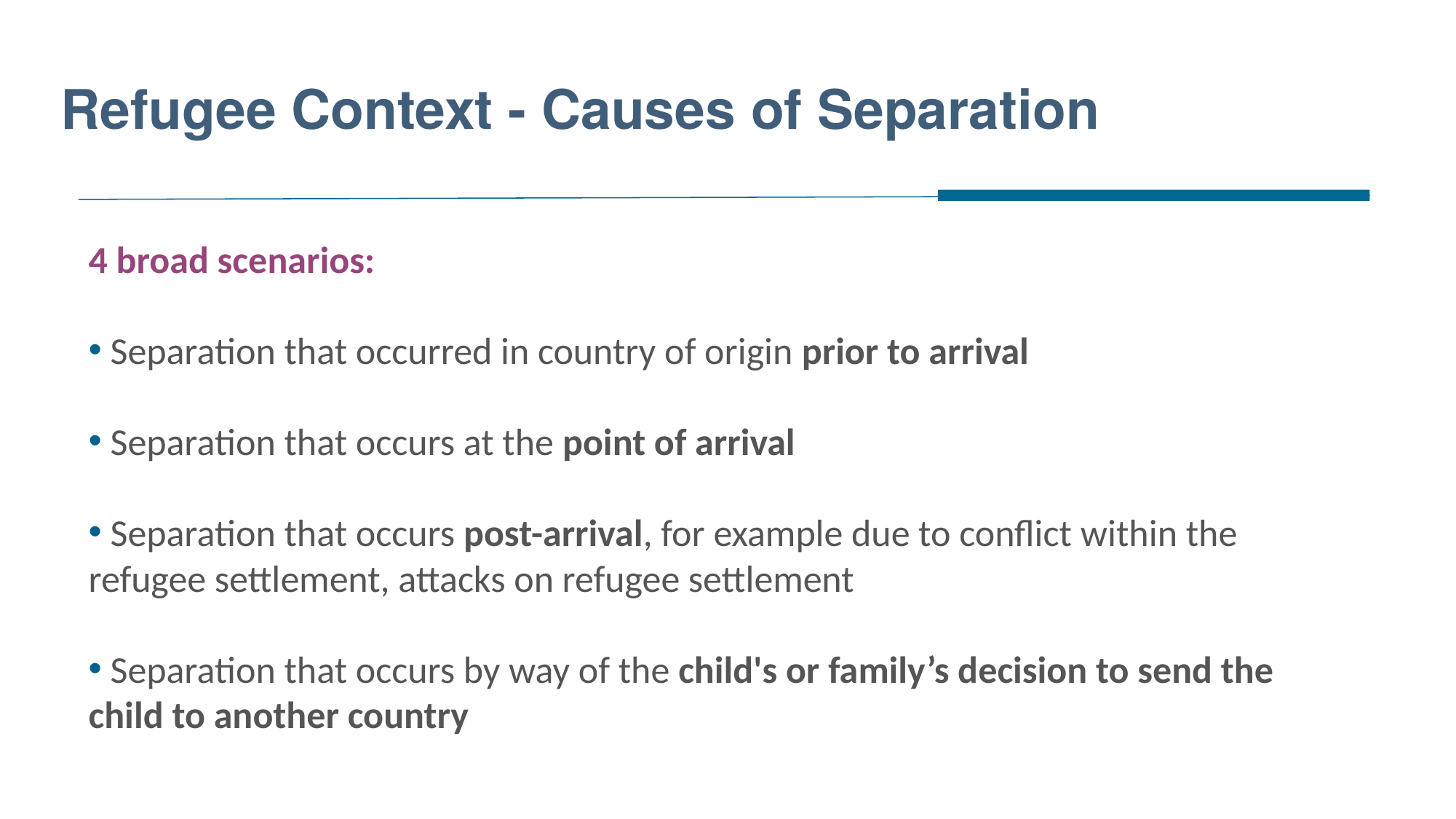

# Refugee Context - Causes of Separation
4 broad scenarios:

 Separation that occurred in country of origin prior to arrival
 Separation that occurs at the point of arrival
 Separation that occurs post-arrival, for example due to conflict within the refugee settlement, attacks on refugee settlement
 Separation that occurs by way of the child's or family’s decision to send the child to another country